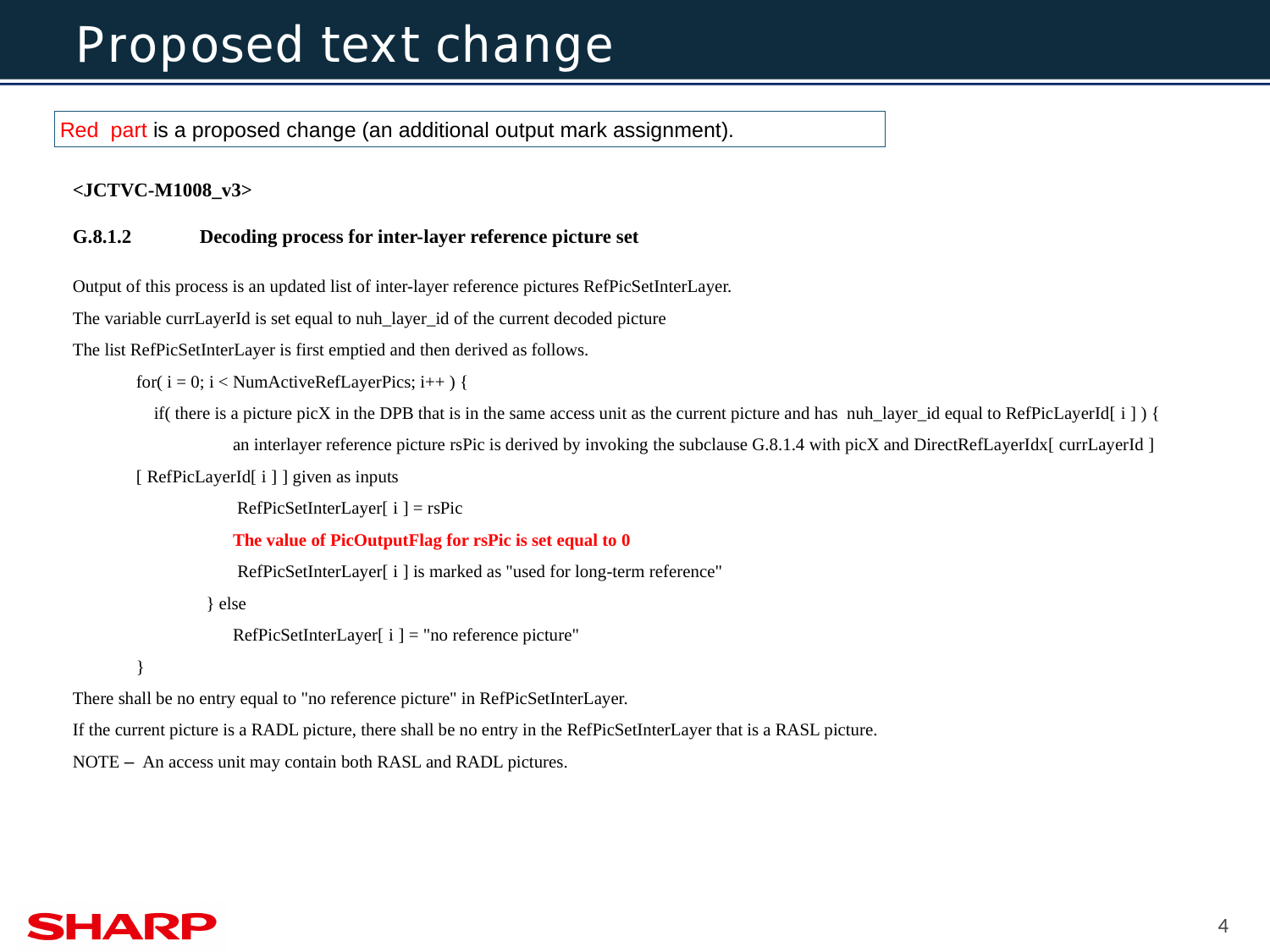

# Proposed text change
Red  part is a proposed change (an additional output mark assignment).
<JCTVC-M1008_v3>

G.8.1.2	Decoding process for inter-layer reference picture set

Output of this process is an updated list of inter-layer reference pictures RefPicSetInterLayer.
The variable currLayerId is set equal to nuh_layer_id of the current decoded picture
The list RefPicSetInterLayer is first emptied and then derived as follows.
for( i = 0; i < NumActiveRefLayerPics; i++ ) {
    if( there is a picture picX in the DPB that is in the same access unit as the current picture and has  nuh_layer_id equal to RefPicLayerId[ i ] ) {
		      an interlayer reference picture rsPic is derived by invoking the subclause G.8.1.4 with picX and DirectRefLayerIdx[ currLayerId ][ RefPicLayerId[ i ] ] given as inputs
		       RefPicSetInterLayer[ i ] = rsPic
	      	The value of PicOutputFlag for rsPic is set equal to 0
		       RefPicSetInterLayer[ i ] is marked as "used for long-term reference"
	} else
 		      RefPicSetInterLayer[ i ] = "no reference picture"
}
There shall be no entry equal to "no reference picture" in RefPicSetInterLayer.
If the current picture is a RADL picture, there shall be no entry in the RefPicSetInterLayer that is a RASL picture.
NOTE –  An access unit may contain both RASL and RADL pictures.
4